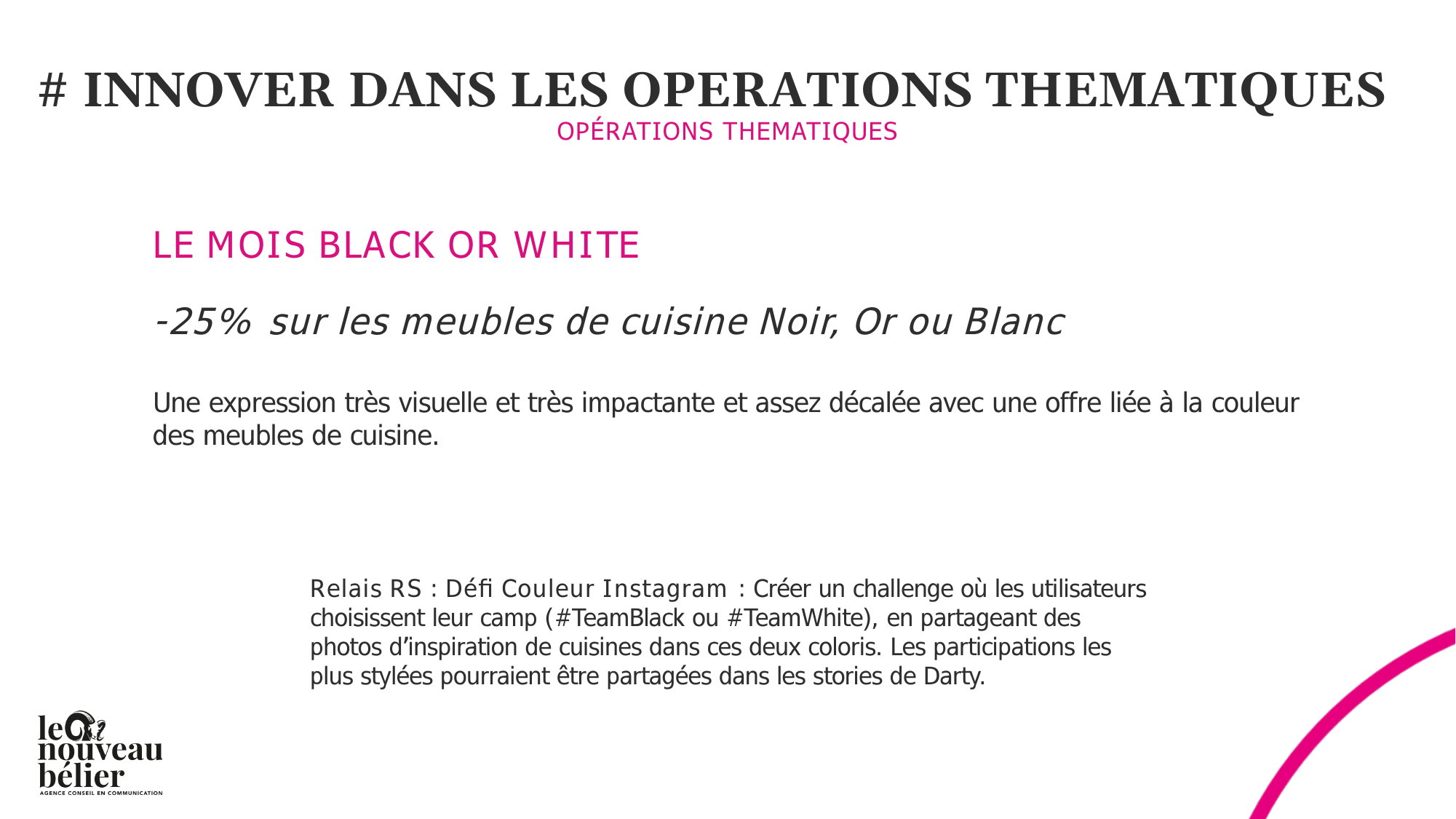

# # INNOVER DANS LES OPERATIONS THEMATIQUES
Opérations THEMATIQUES
LE MOIS BLACK OR WHITE
-25% sur les meubles de cuisine Noir, Or ou Blanc

Une expression très visuelle et très impactante et assez décalée avec une offre liée à la couleur des meubles de cuisine.

Relais RS : Défi Couleur Instagram : Créer un challenge où les utilisateurs choisissent leur camp (#TeamBlack ou #TeamWhite), en partageant des photos d’inspiration de cuisines dans ces deux coloris. Les participations les plus stylées pourraient être partagées dans les stories de Darty.